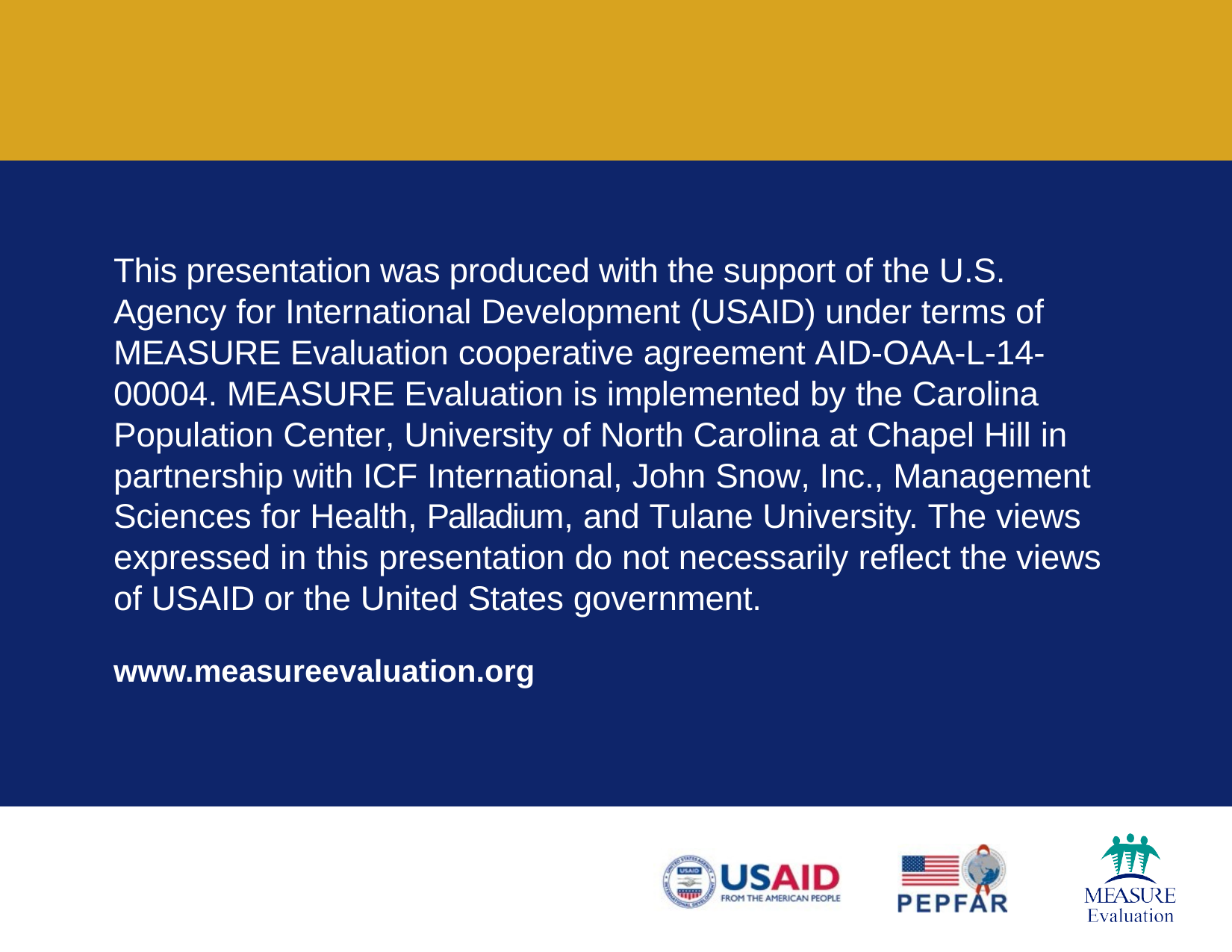

This presentation was produced with the support of the U.S. Agency for International Development (USAID) under terms of MEASURE Evaluation cooperative agreement AID-OAA-L-14-00004. MEASURE Evaluation is implemented by the Carolina Population Center, University of North Carolina at Chapel Hill in partnership with ICF International, John Snow, Inc., Management Sciences for Health, Palladium, and Tulane University. The views expressed in this presentation do not necessarily reflect the views of USAID or the United States government.

www.measureevaluation.org